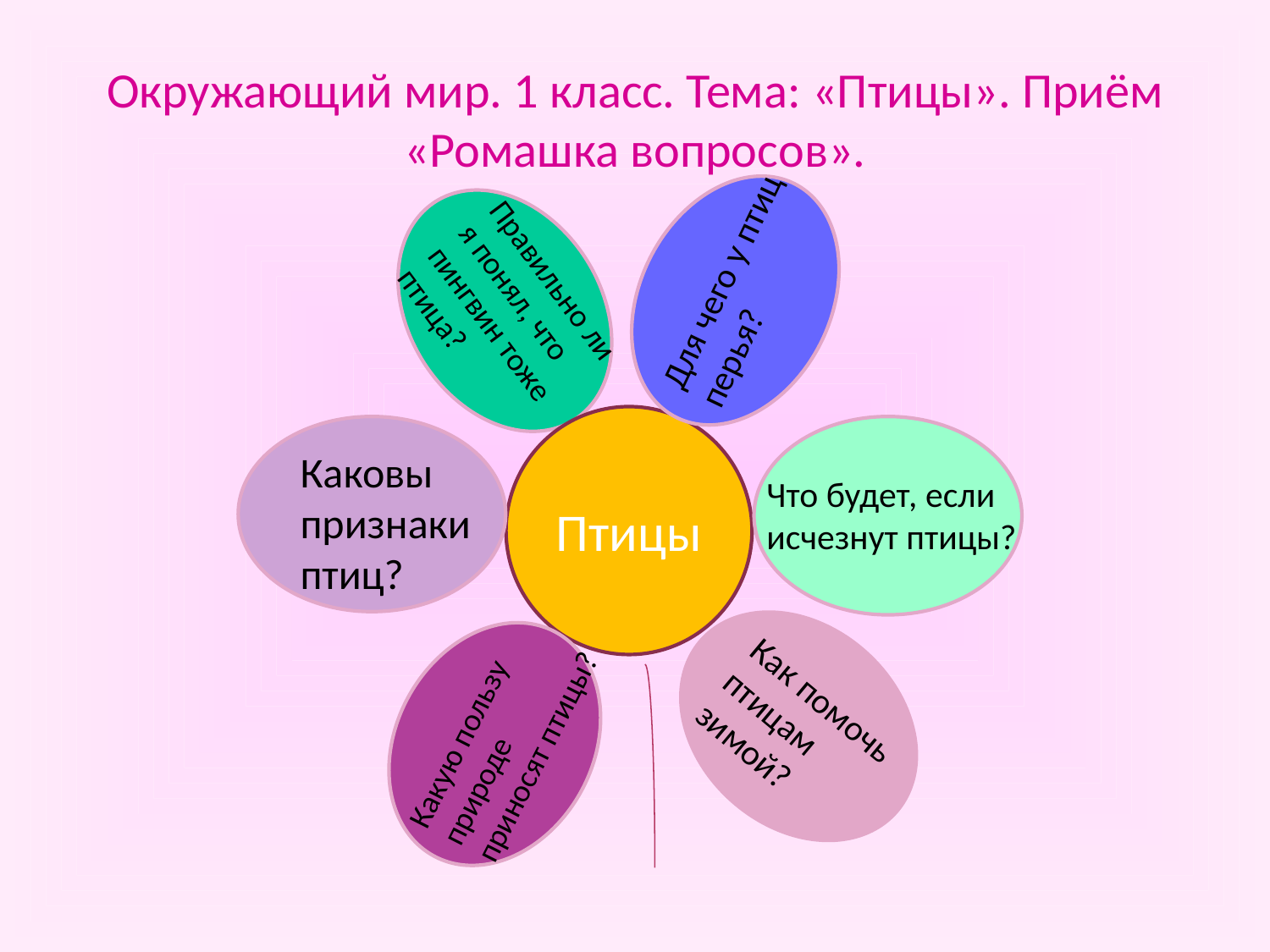

# Окружающий мир. 1 класс. Тема: «Птицы». Приём «Ромашка вопросов».

Правильно ли я понял, что пингвин тоже птица?
Для чего у птиц перья?

Каковы признаки птиц?
Птицы
Что будет, если исчезнут птицы?

Какую пользу природе приносят птицы?
Как помочь птицам зимой?